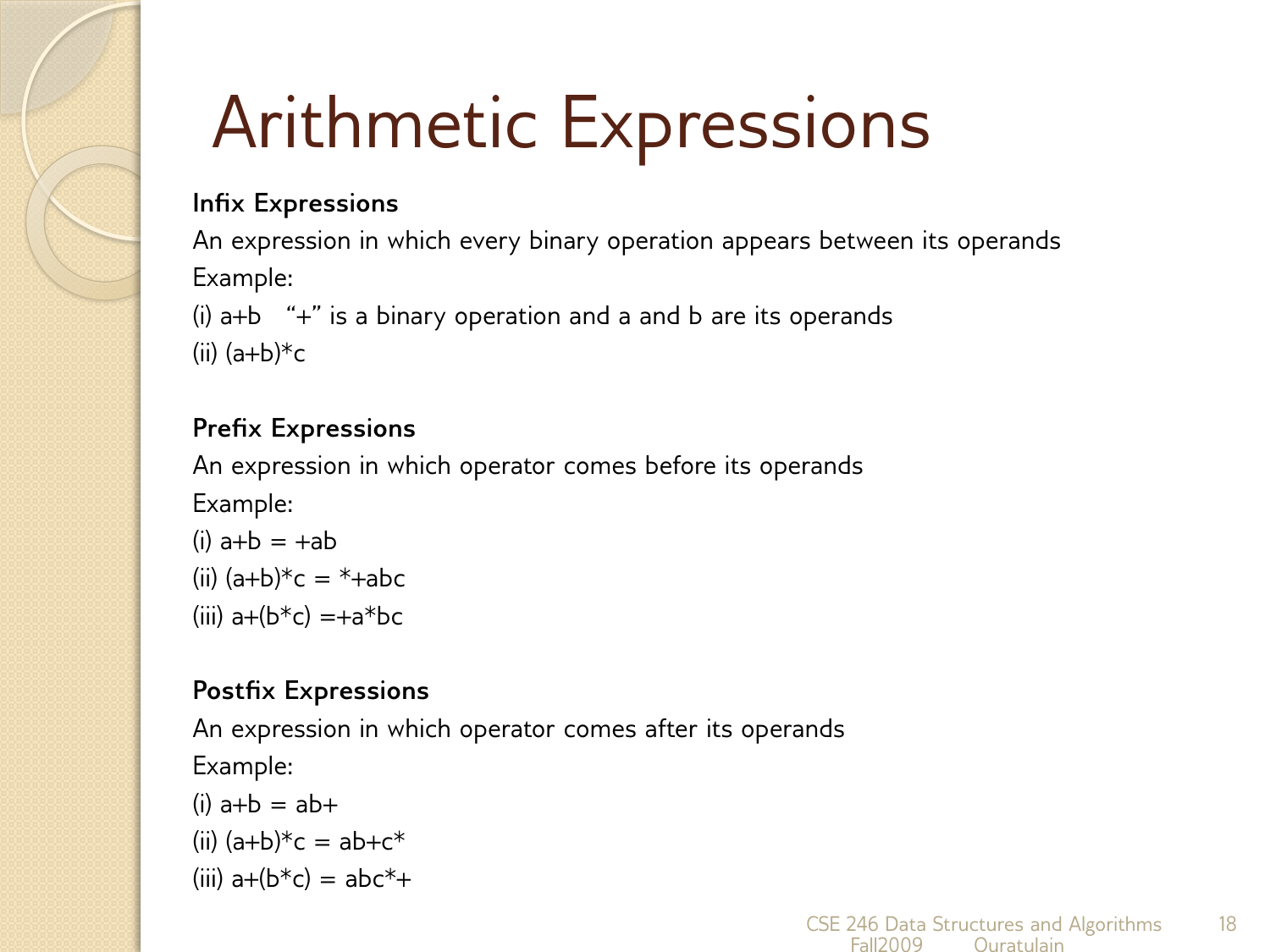

# Arithmetic Expressions
Infix Expressions
An expression in which every binary operation appears between its operands
Example:
(i) a+b   “+” is a binary operation and a and b are its operands
(ii) (a+b)*c

Prefix Expressions
An expression in which operator comes before its operands
Example:
(i) a+b = +ab
(ii) (a+b)*c = *+abc
(iii) a+(b*c) =+a*bc

Postfix Expressions
An expression in which operator comes after its operands
Example:
(i) a+b = ab+
(ii) (a+b)*c = ab+c*
(iii) a+(b*c) = abc*+
CSE 246 Data Structures and Algorithms          Fall2009        Quratulain
18